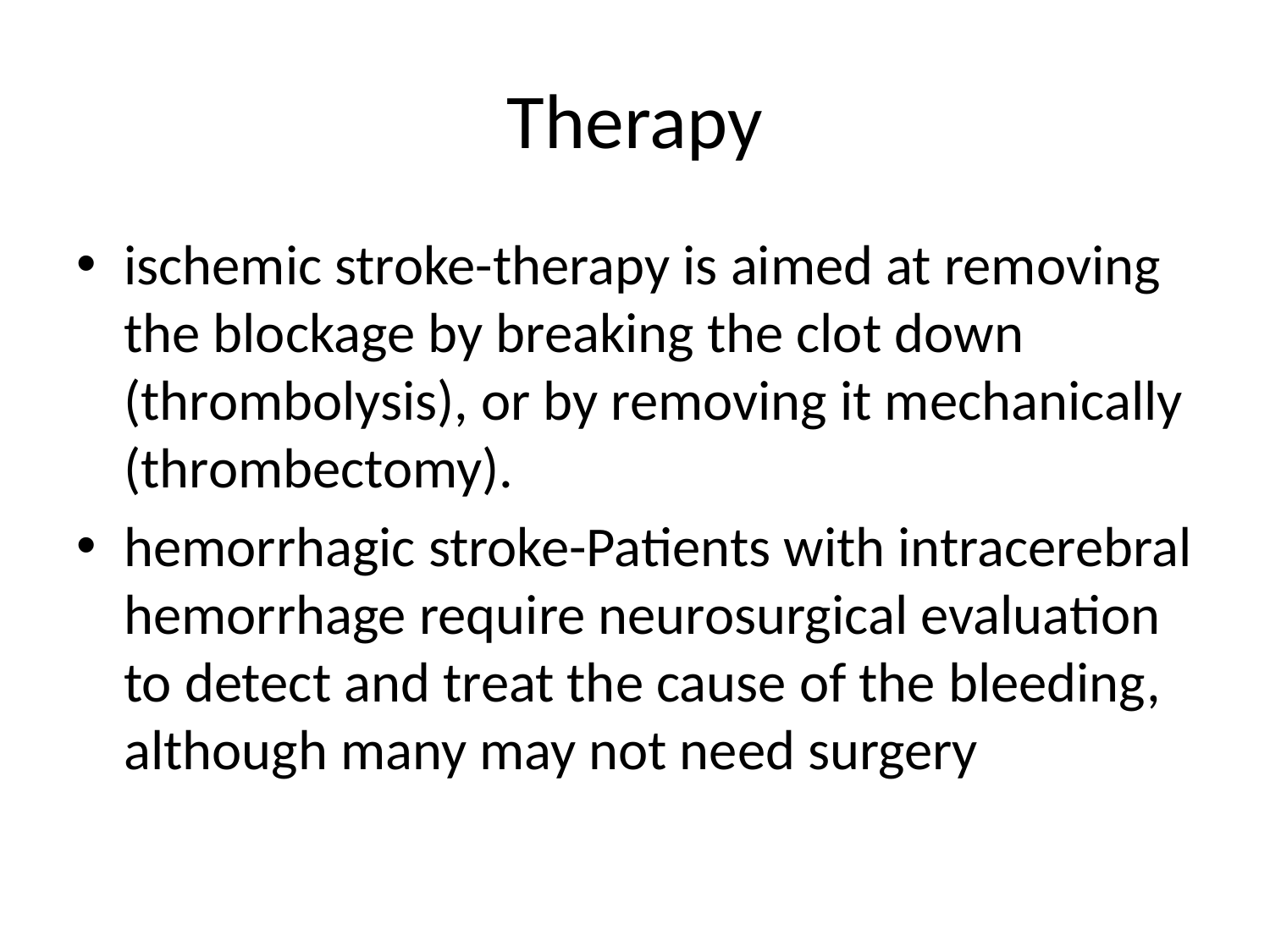

# Therapy
ischemic stroke-therapy is aimed at removing the blockage by breaking the clot down (thrombolysis), or by removing it mechanically (thrombectomy).
hemorrhagic stroke-Patients with intracerebral hemorrhage require neurosurgical evaluation to detect and treat the cause of the bleeding, although many may not need surgery